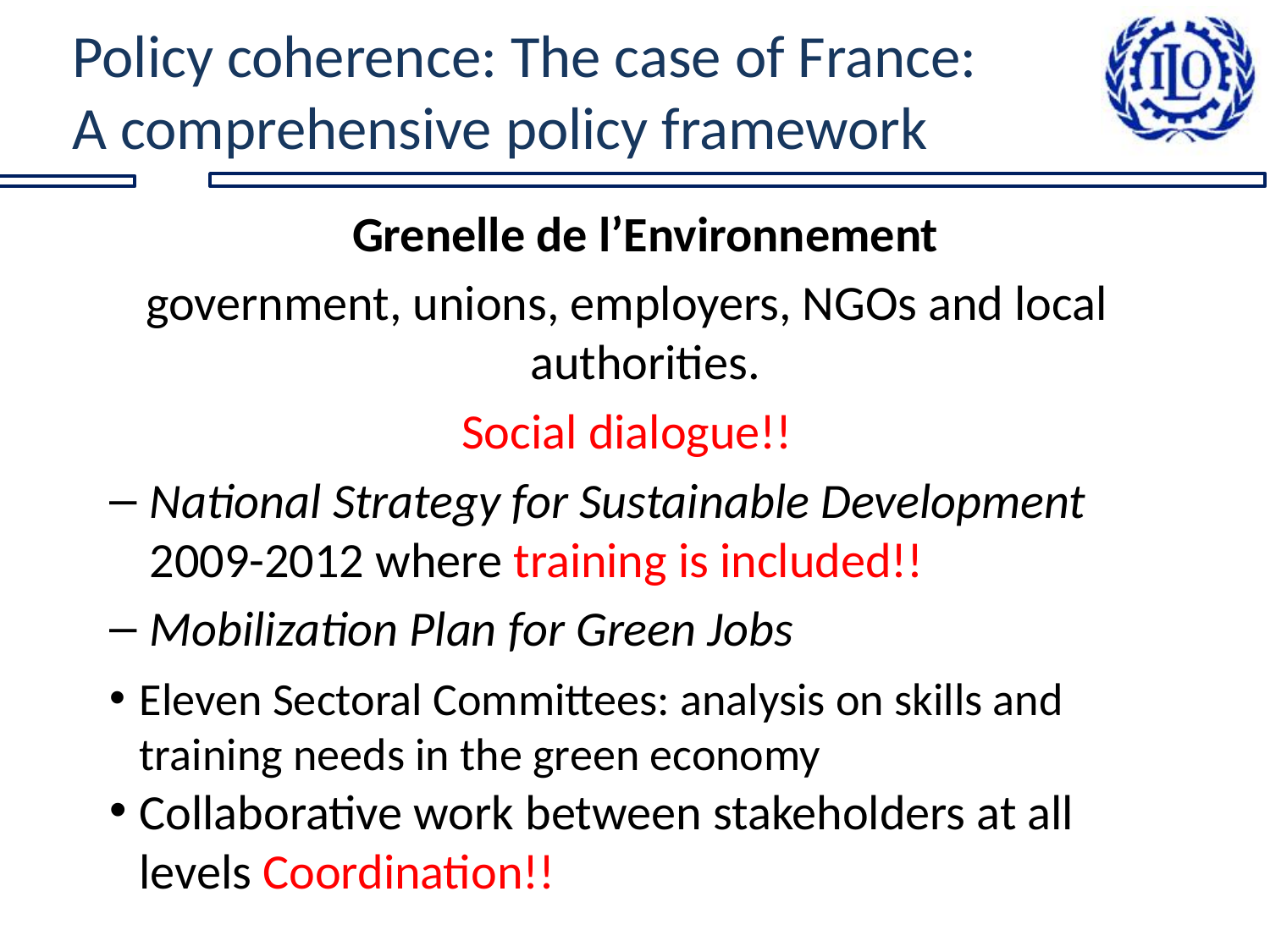

# Policy coherence: The case of France: A comprehensive policy framework
	Grenelle de l’Environnement
government, unions, employers, NGOs and local authorities.
Social dialogue!!
National Strategy for Sustainable Development 2009-2012 where training is included!!
Mobilization Plan for Green Jobs
Eleven Sectoral Committees: analysis on skills and training needs in the green economy
Collaborative work between stakeholders at all levels Coordination!!